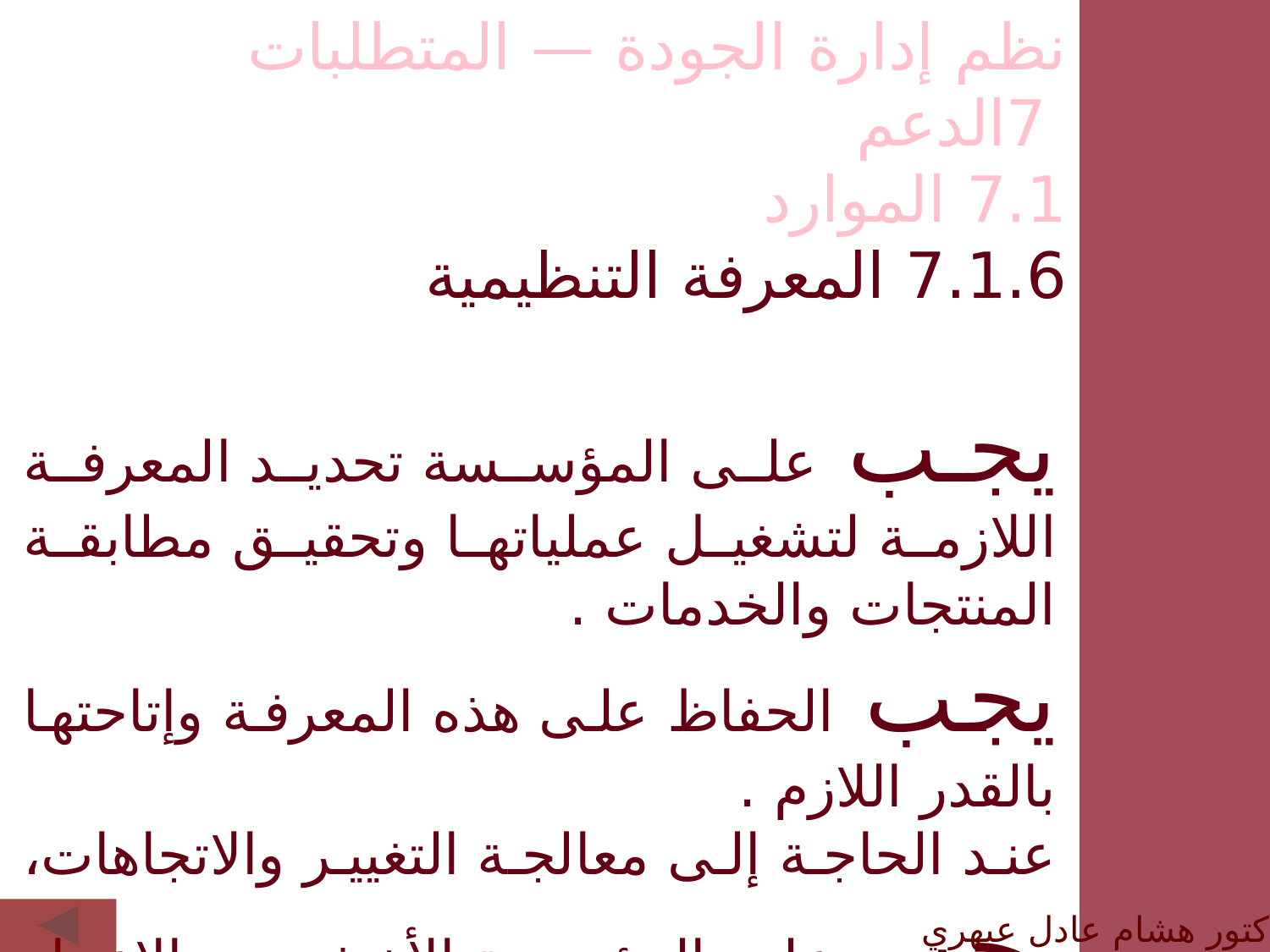

نظم إدارة الجودة — المتطلبات
 7الدعم
7.1 الموارد
7.1.6 المعرفة التنظيمية

يجب على المؤسسة تحديد المعرفة اللازمة لتشغيل عملياتها وتحقيق مطابقة المنتجات والخدمات .
يجب الحفاظ على هذه المعرفة وإتاحتها بالقدر اللازم .
عند الحاجة إلى معالجة التغيير والاتجاهات، يجب على المؤسسة الأخذ بعين الاعتبار معرفتها الحالية وتحديد كيفية اكتساب المعرفة الإضافية الضرورية والتحديثات المطلوبة أو الوصول إليها .

الدكتور هشام عادل عبهري